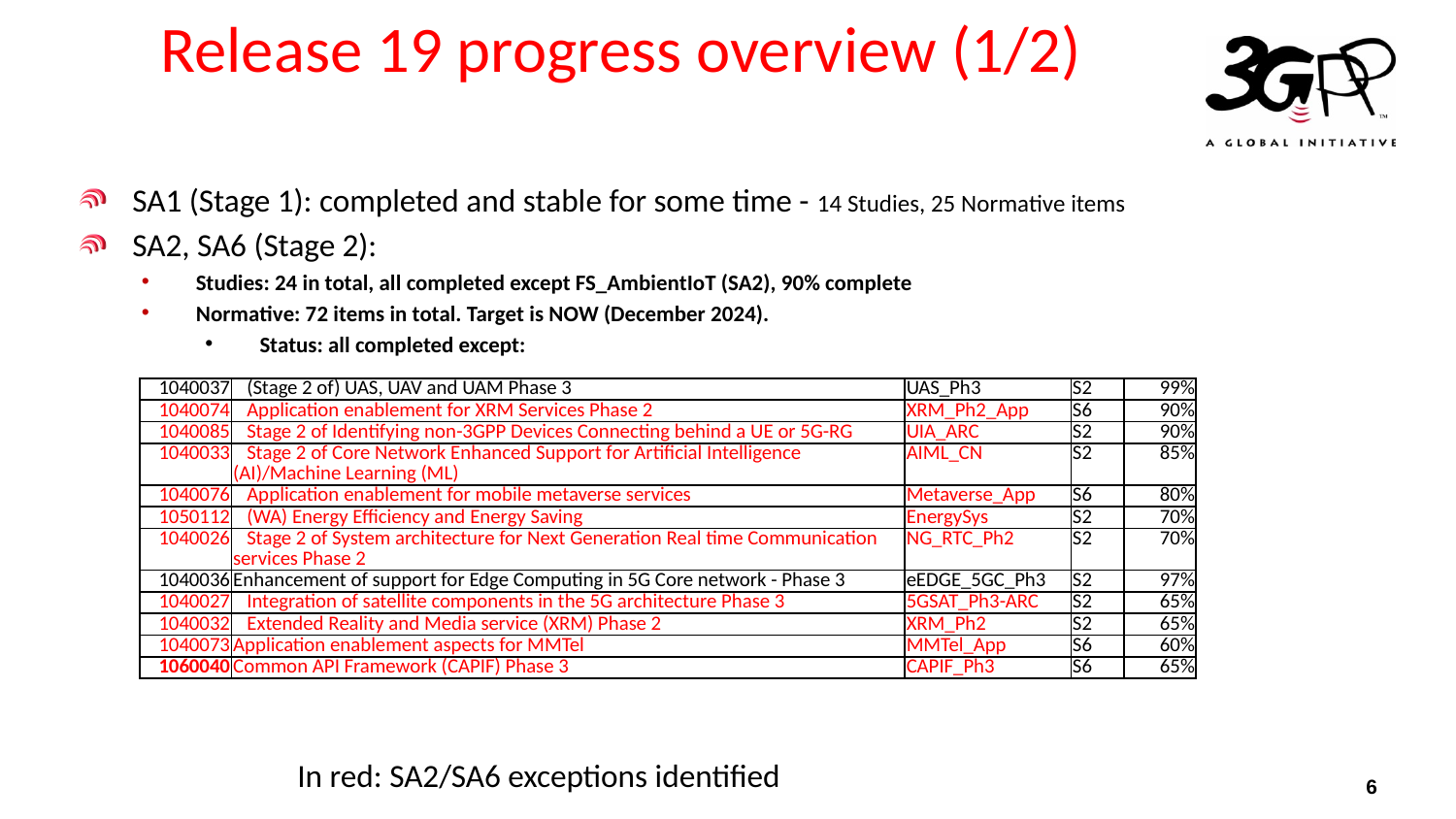

# Release 19 progress overview (1/2)
SA1 (Stage 1): completed and stable for some time - 14 Studies, 25 Normative items
SA2, SA6 (Stage 2):
Studies: 24 in total, all completed except FS_AmbientIoT (SA2), 90% complete
Normative: 72 items in total. Target is NOW (December 2024).
Status: all completed except:

| 1040037 | (Stage 2 of) UAS, UAV and UAM Phase 3 | UAS\_Ph3 | S2 | 99% |
| --- | --- | --- | --- | --- |
| 1040074 | Application enablement for XRM Services Phase 2 | XRM\_Ph2\_App | S6 | 90% |
| 1040085 | Stage 2 of Identifying non-3GPP Devices Connecting behind a UE or 5G-RG | UIA\_ARC | S2 | 90% |
| 1040033 | Stage 2 of Core Network Enhanced Support for Artificial Intelligence (AI)/Machine Learning (ML) | AIML\_CN | S2 | 85% |
| 1040076 | Application enablement for mobile metaverse services | Metaverse\_App | S6 | 80% |
| 1050112 | (WA) Energy Efficiency and Energy Saving | EnergySys | S2 | 70% |
| 1040026 | Stage 2 of System architecture for Next Generation Real time Communication services Phase 2 | NG\_RTC\_Ph2 | S2 | 70% |
| 1040036 | Enhancement of support for Edge Computing in 5G Core network - Phase 3 | eEDGE\_5GC\_Ph3 | S2 | 97% |
| 1040027 | Integration of satellite components in the 5G architecture Phase 3 | 5GSAT\_Ph3-ARC | S2 | 65% |
| 1040032 | Extended Reality and Media service (XRM) Phase 2 | XRM\_Ph2 | S2 | 65% |
| 1040073 | Application enablement aspects for MMTel | MMTel\_App | S6 | 60% |
| 1060040 | Common API Framework (CAPIF) Phase 3 | CAPIF\_Ph3 | S6 | 65% |
In red: SA2/SA6 exceptions identified